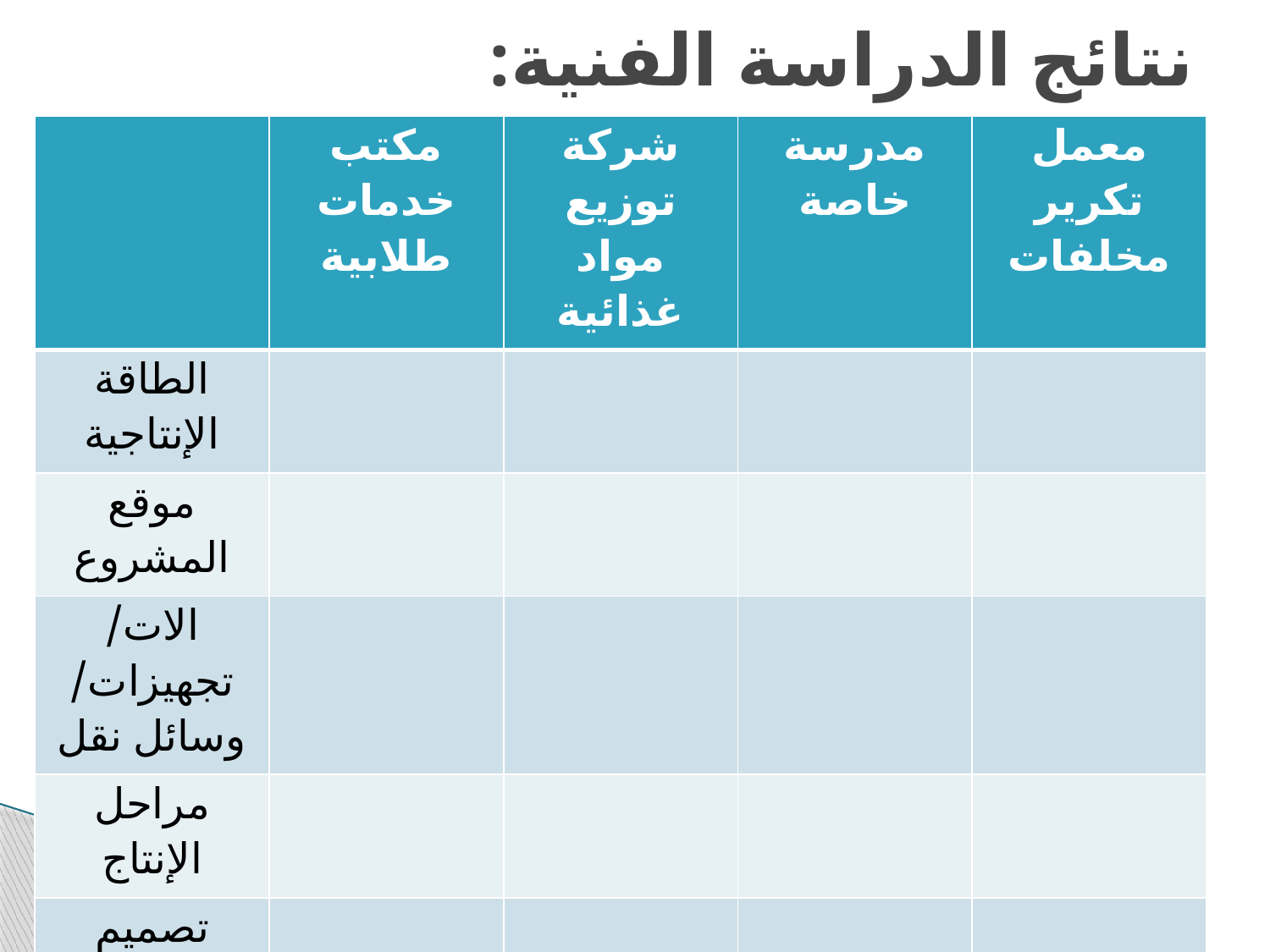

# نتائج الدراسة الفنية:
|  | مكتب خدمات طلابية | شركة توزيع مواد غذائية | مدرسة خاصة | معمل تكرير مخلفات |
| --- | --- | --- | --- | --- |
| الطاقة الإنتاجية |  |  |  |  |
| موقع المشروع |  |  |  |  |
| الات/ تجهيزات/ وسائل نقل |  |  |  |  |
| مراحل الإنتاج |  |  |  |  |
| تصميم داخلي |  |  |  |  |
| العمالة |  |  |  |  |
| الجدول الزمني للتنفيذ |  |  |  |  |